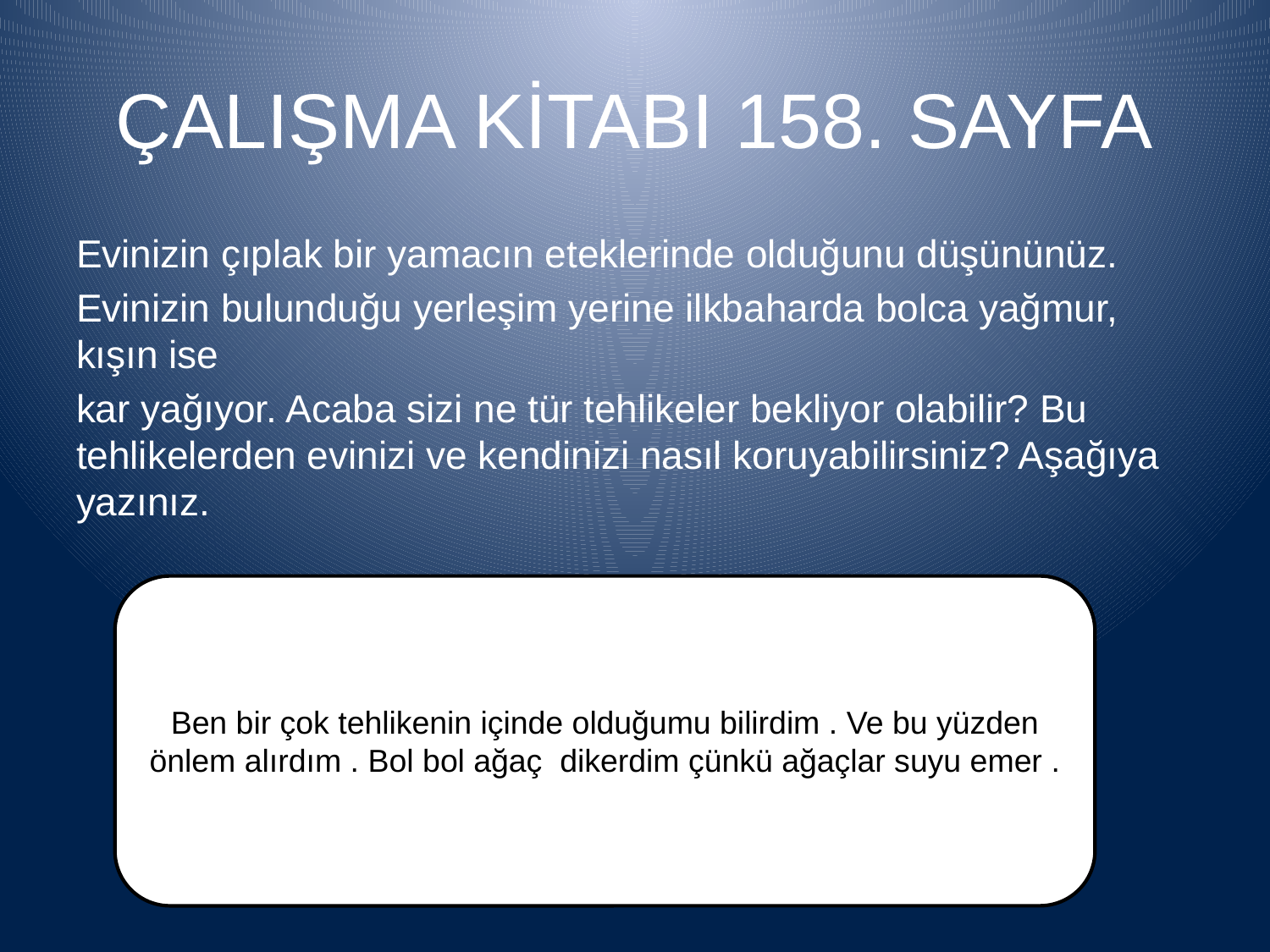

# ÇALIŞMA KİTABI 158. SAYFA
Evinizin çıplak bir yamacın eteklerinde olduğunu düşününüz.
Evinizin bulunduğu yerleşim yerine ilkbaharda bolca yağmur, kışın ise
kar yağıyor. Acaba sizi ne tür tehlikeler bekliyor olabilir? Bu tehlikelerden evinizi ve kendinizi nasıl koruyabilirsiniz? Aşağıya yazınız.
Ben bir çok tehlikenin içinde olduğumu bilirdim . Ve bu yüzden önlem alırdım . Bol bol ağaç  dikerdim çünkü ağaçlar suyu emer .